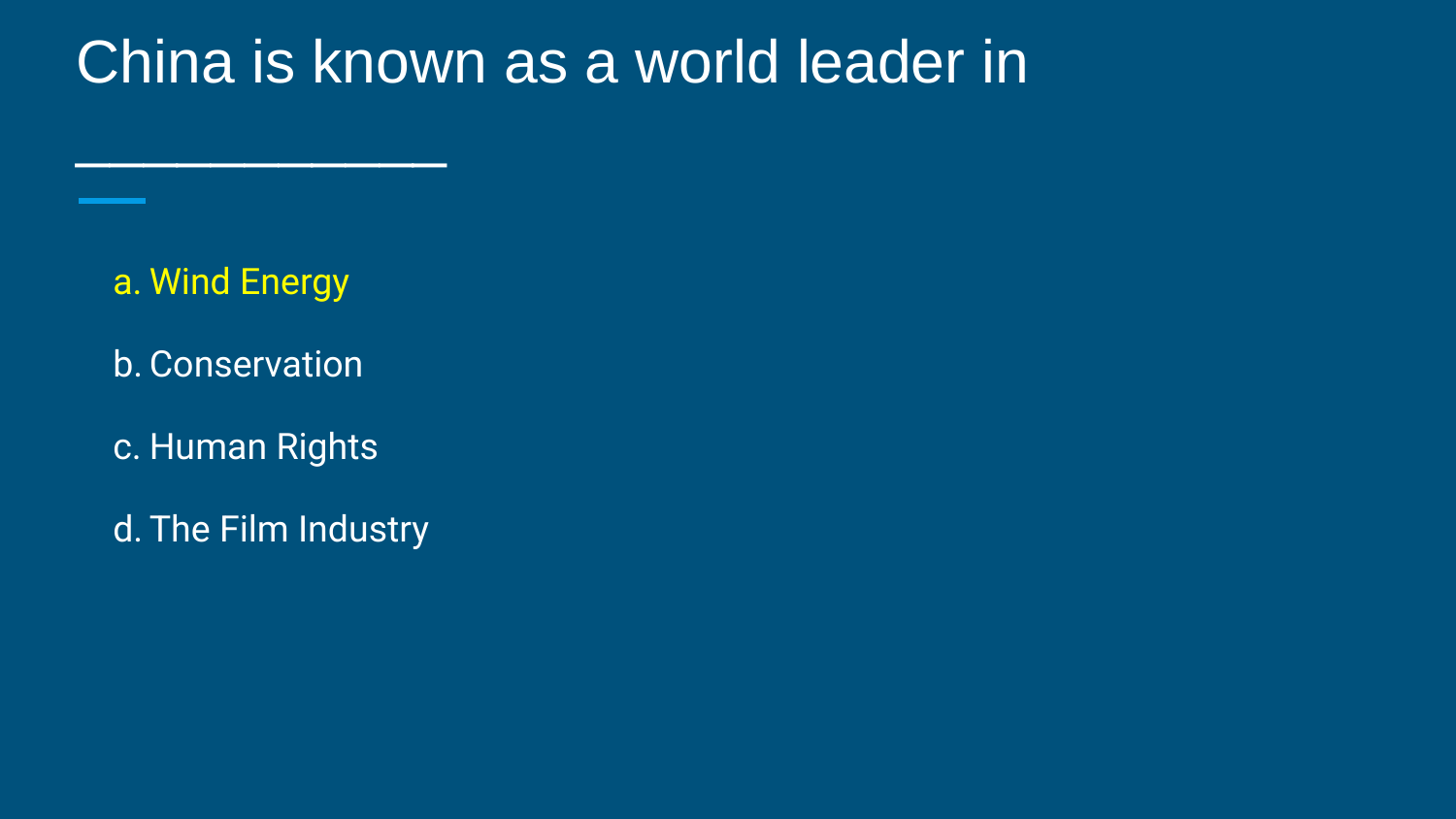

# China is known as a world leader in ___________
Wind Energy
Conservation
Human Rights
The Film Industry